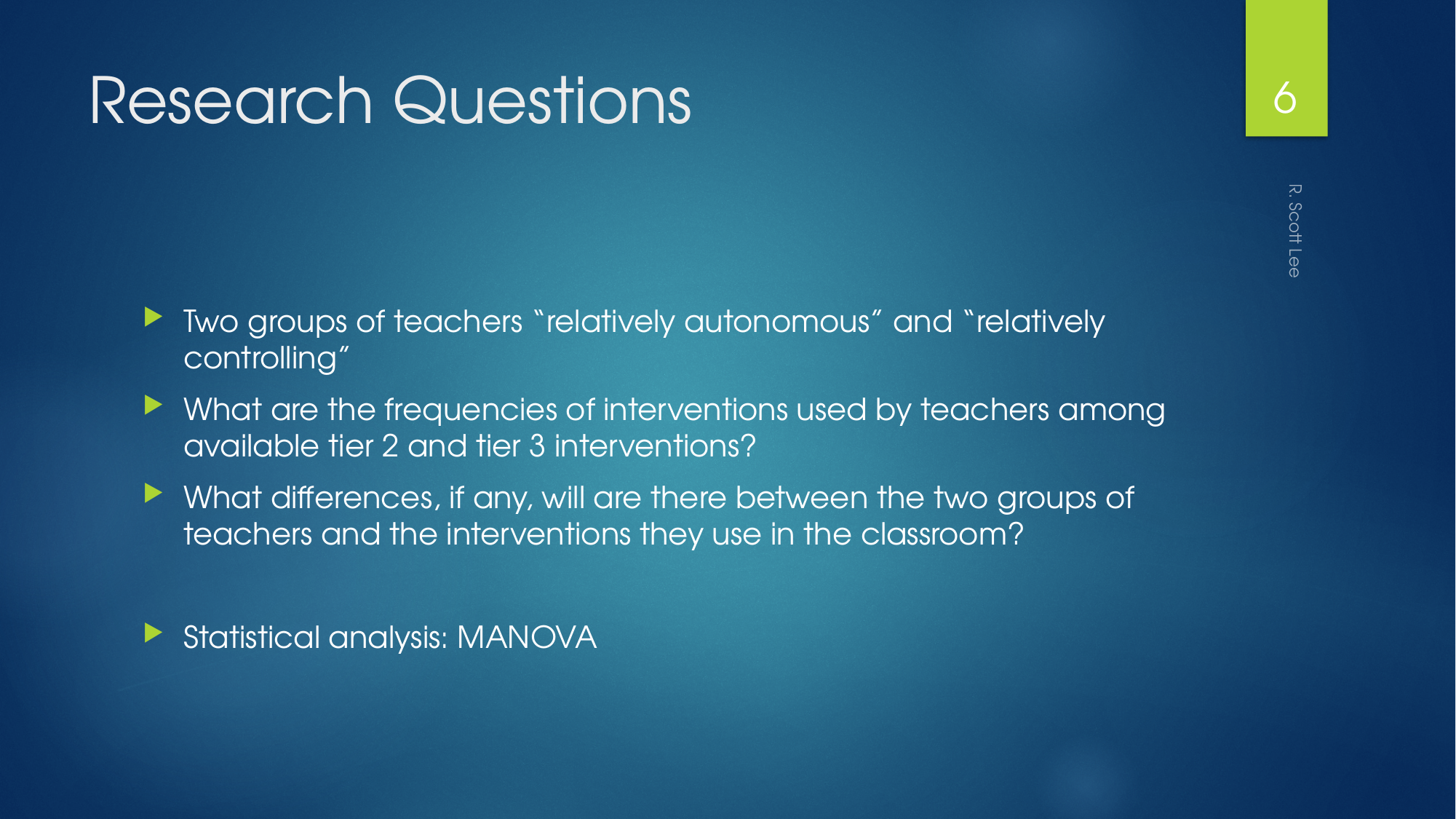

6
# Research Questions

Two groups of teachers “relatively autonomous” and “relatively controlling”
What are the frequencies of interventions used by teachers among available tier 2 and tier 3 interventions?
What differences, if any, will are there between the two groups of teachers and the interventions they use in the classroom?

Statistical analysis: MANOVA
R. Scott Lee